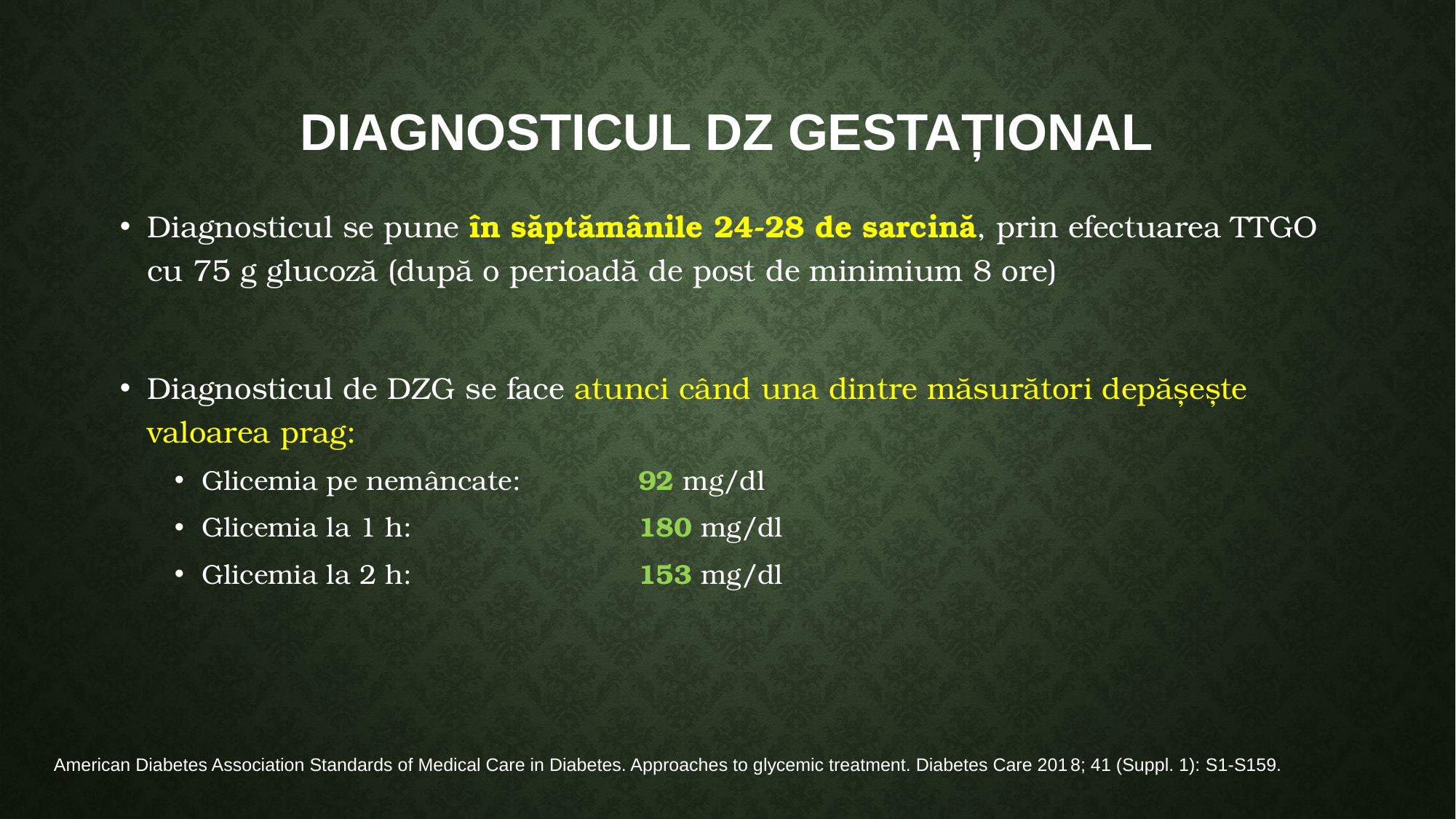

# Diagnosticul DZ gestațional
Diagnosticul se pune în săptămânile 24-28 de sarcină, prin efectuarea TTGO cu 75 g glucoză (după o perioadă de post de minimium 8 ore)

Diagnosticul de DZG se face atunci când una dintre măsurători depășește valoarea prag:
Glicemia pe nemâncate: 	92 mg/dl
Glicemia la 1 h: 		180 mg/dl
Glicemia la 2 h: 		153 mg/dl
American Diabetes Association Standards of Medical Care in Diabetes. Approaches to glycemic treatment. Diabetes Care 2018; 41 (Suppl. 1): S1-S159.